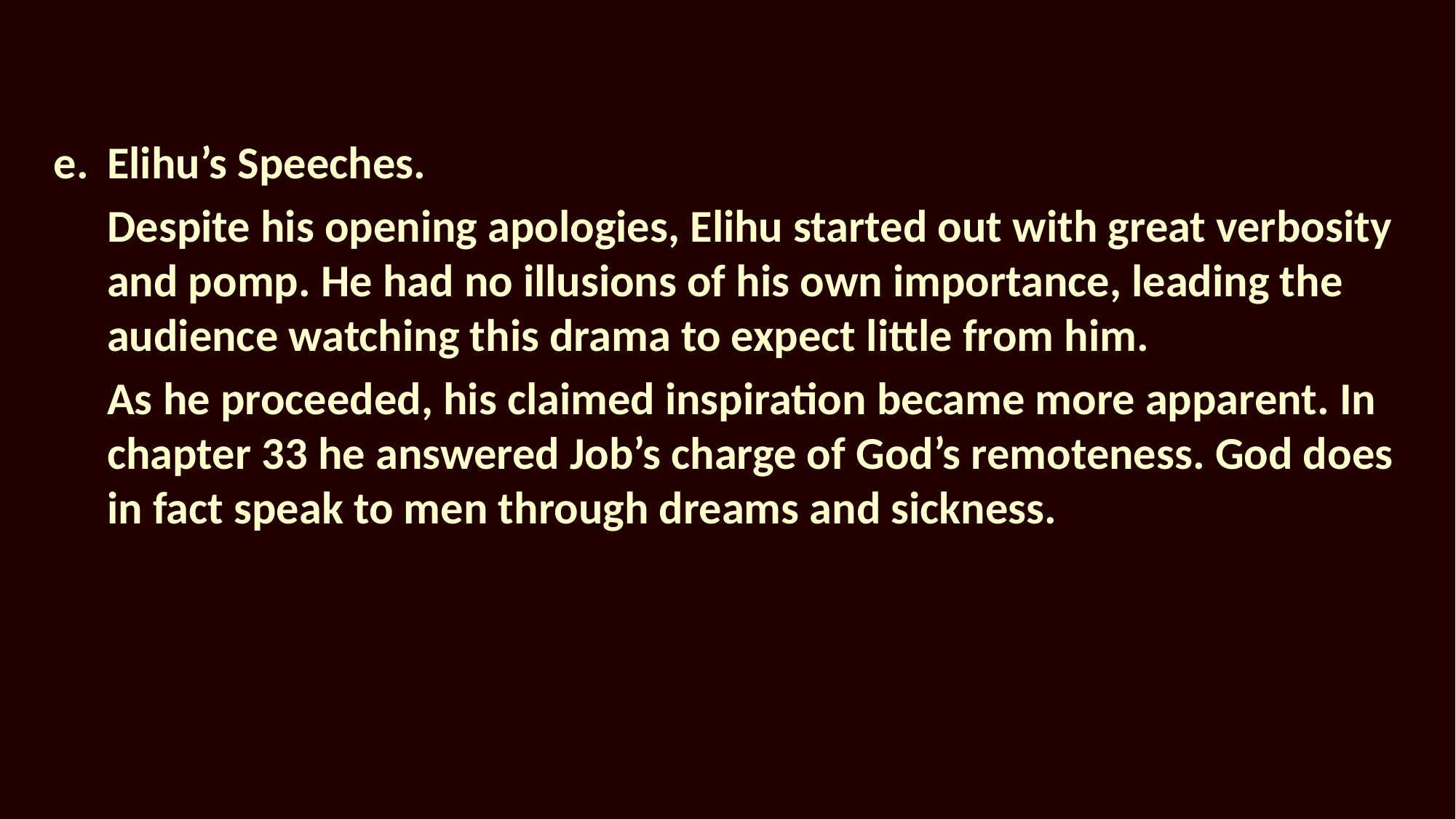

Elihu’s Speeches.
Despite his opening apologies, Elihu started out with great verbosity and pomp. He had no illusions of his own importance, leading the audience watching this drama to expect little from him.
As he proceeded, his claimed inspiration became more apparent. In chapter 33 he answered Job’s charge of God’s remoteness. God does in fact speak to men through dreams and sickness.